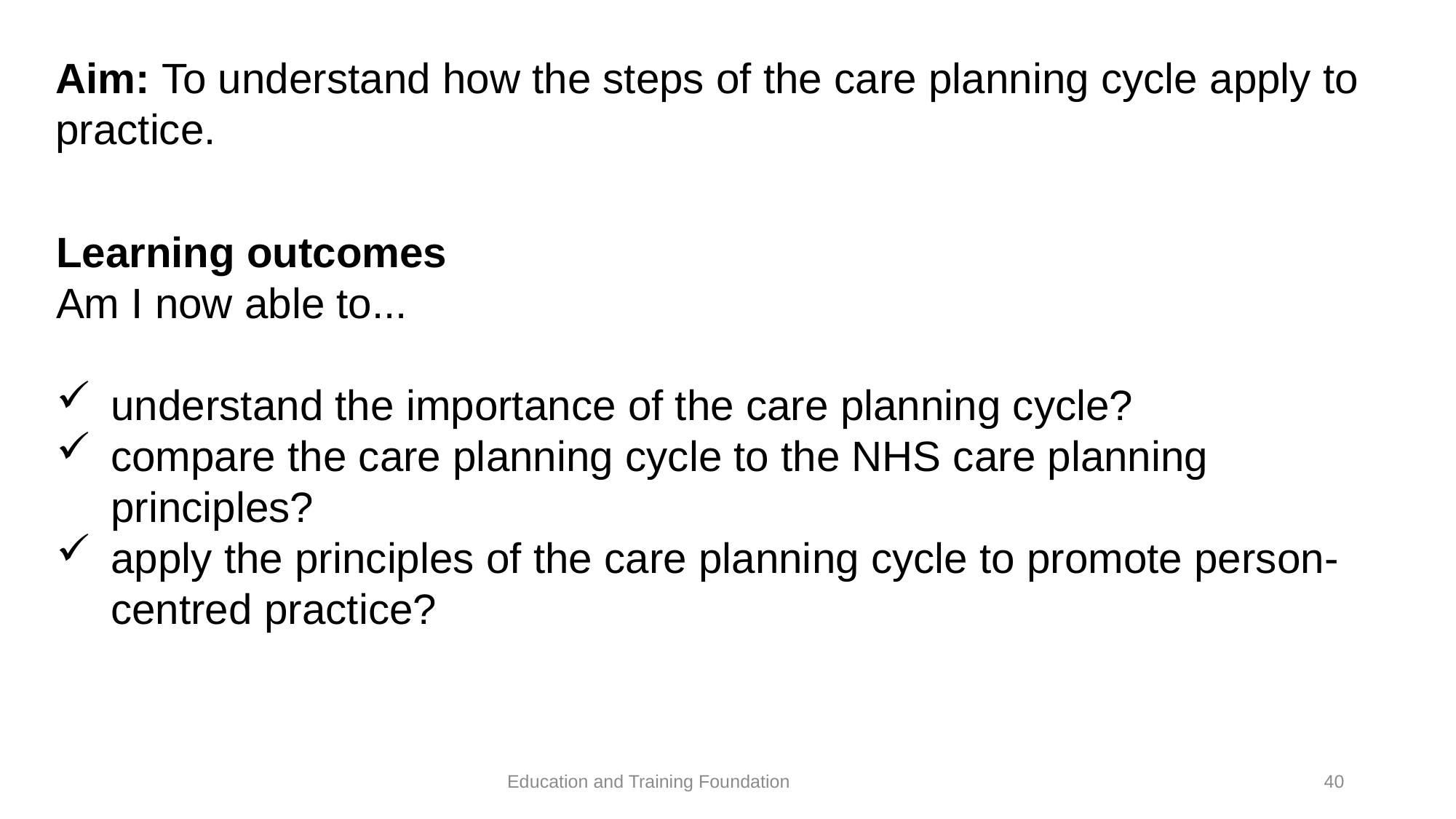

# Aim: To understand how the steps of the care planning cycle apply to practice.
Learning outcomes
Am I now able to...

understand the importance of the care planning cycle?
compare the care planning cycle to the NHS care planning principles?
apply the principles of the care planning cycle to promote person-centred practice?
40
Education and Training Foundation